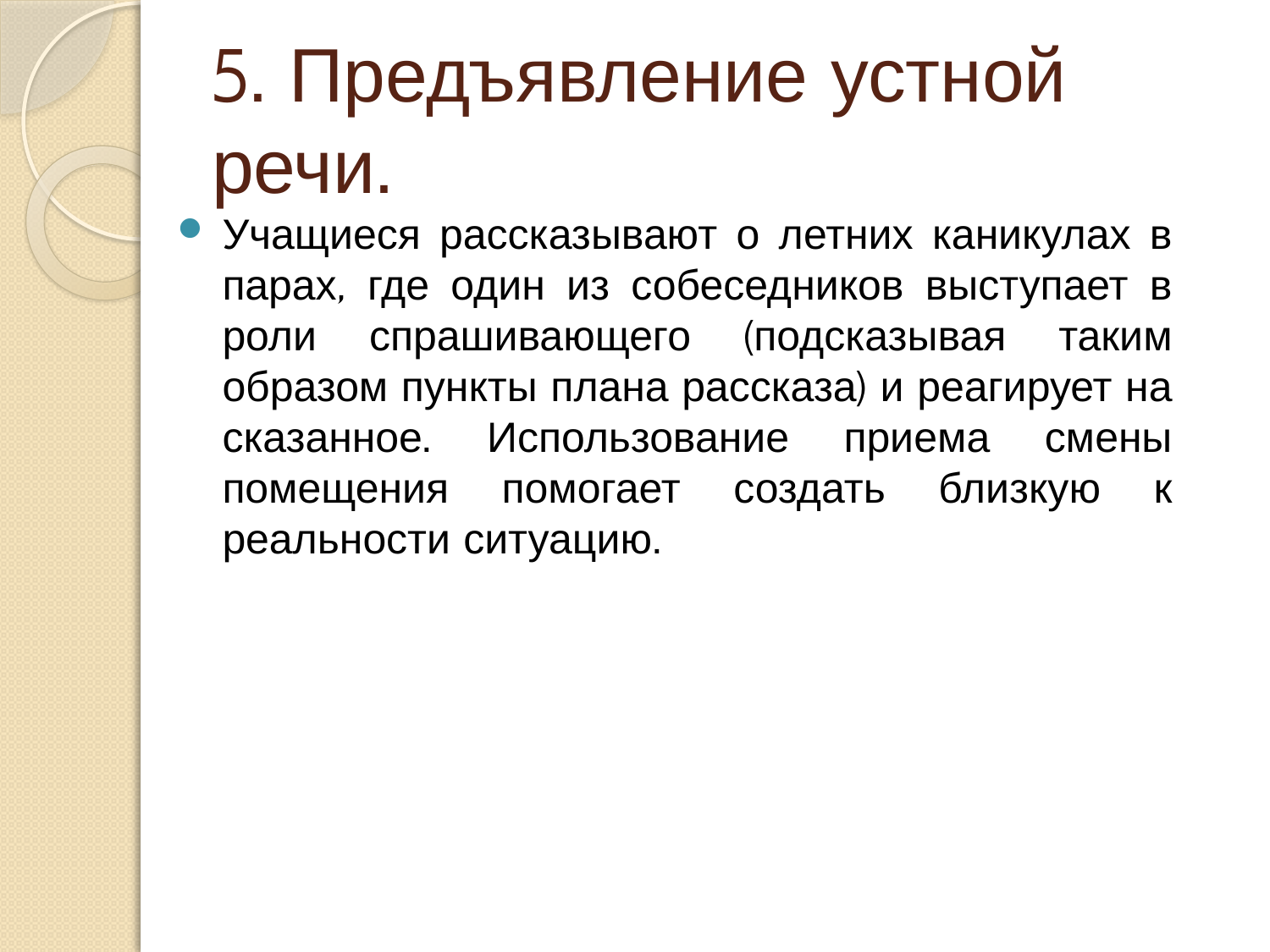

# 5. Предъявление устной речи.
Учащиеся рассказывают о летних каникулах в парах, где один из собеседников выступает в роли спрашивающего (подсказывая таким образом пункты плана рассказа) и реагирует на сказанное. Использование приема смены помещения помогает создать близкую к реальности ситуацию.